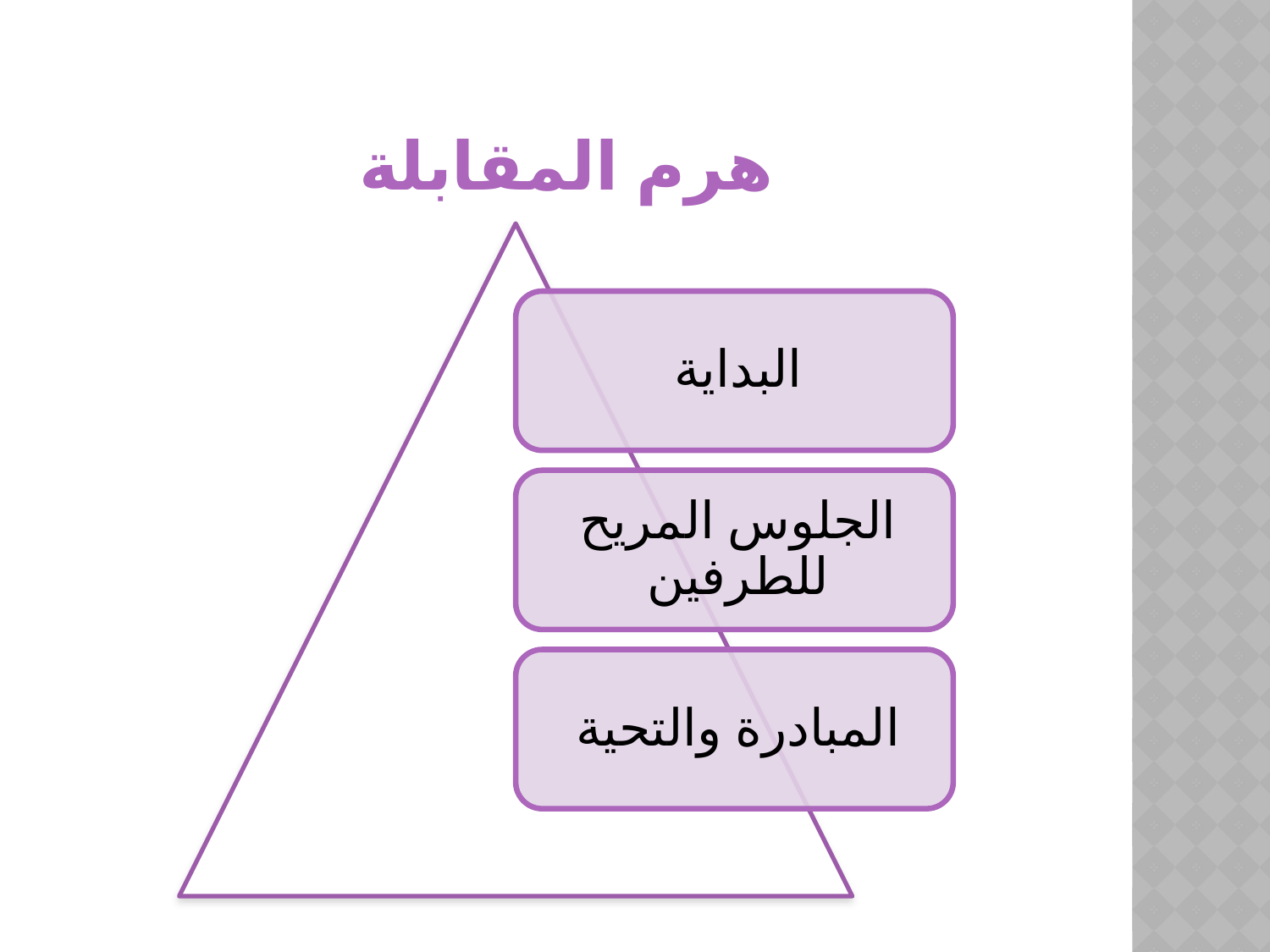

# هرم المقابلة
البداية
الجلوس المريح للطرفين
المبادرة والتحية